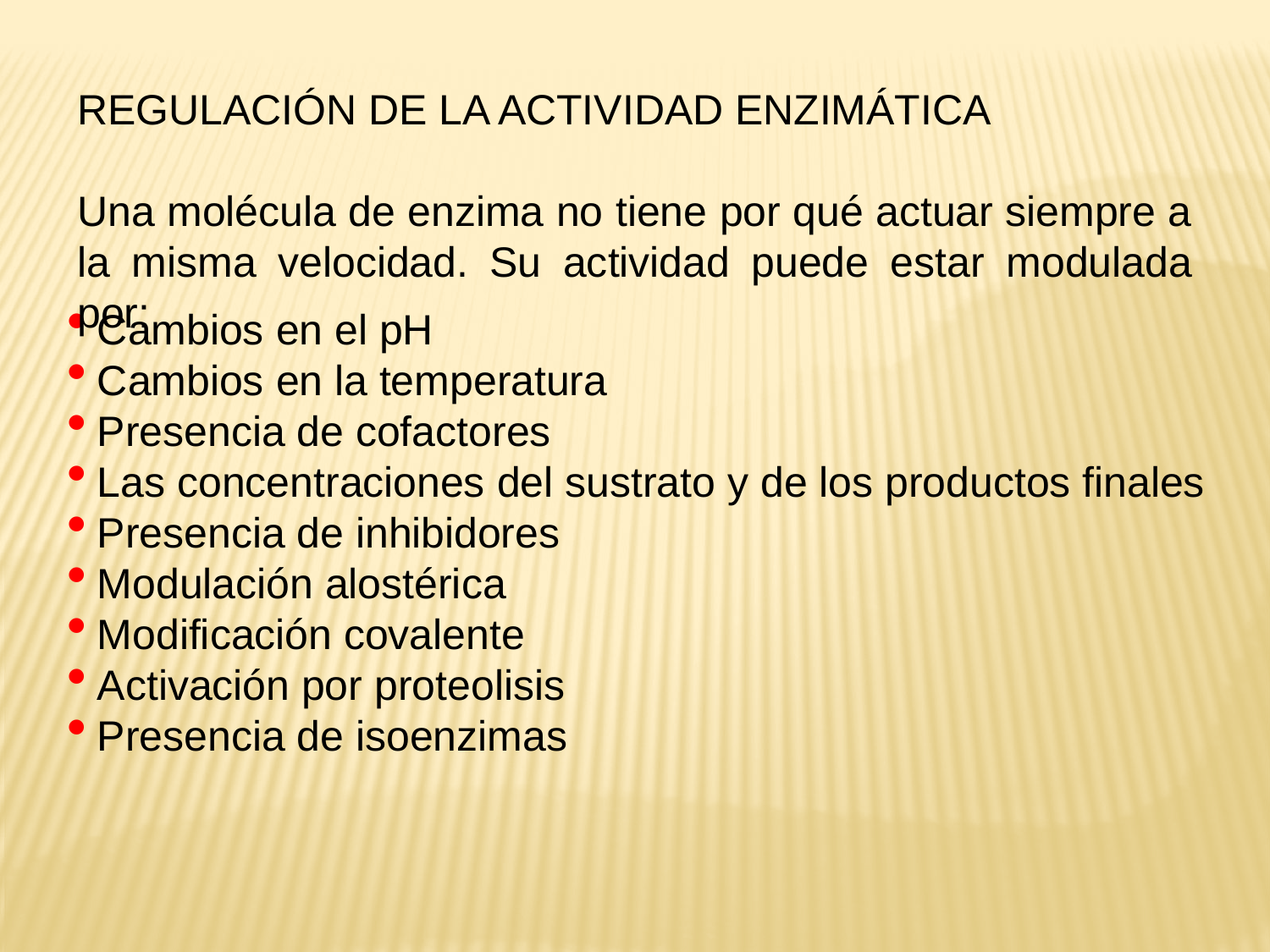

REGULACIÓN DE LA ACTIVIDAD ENZIMÁTICA

Una molécula de enzima no tiene por qué actuar siempre a la misma velocidad. Su actividad puede estar modulada por:
Cambios en el pH
Cambios en la temperatura
Presencia de cofactores
Las concentraciones del sustrato y de los productos finales
Presencia de inhibidores
Modulación alostérica
Modificación covalente
Activación por proteolisis
Presencia de isoenzimas